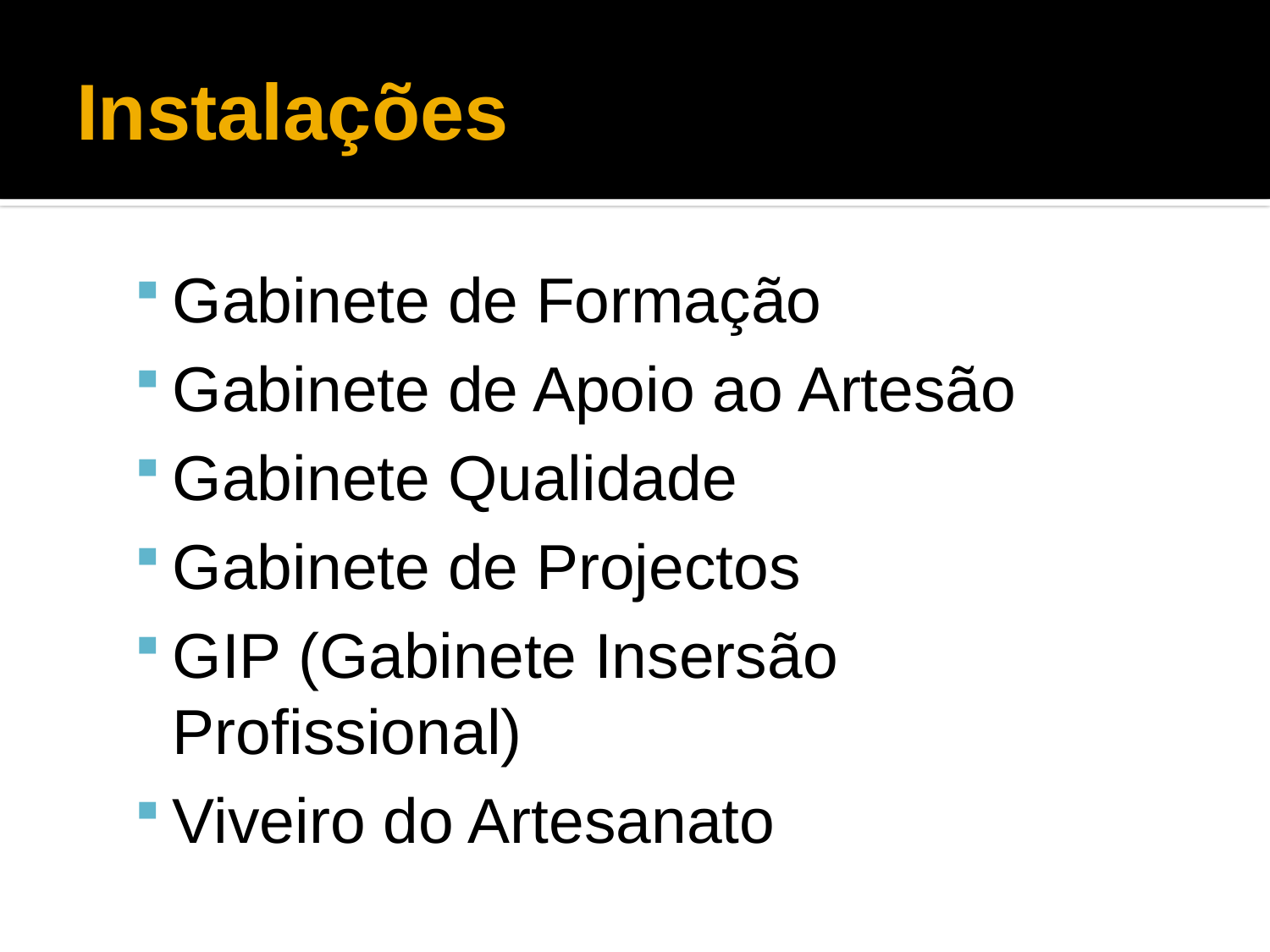

# Instalações
Gabinete de Formação
Gabinete de Apoio ao Artesão
Gabinete Qualidade
Gabinete de Projectos
GIP (Gabinete Insersão Profissional)
Viveiro do Artesanato